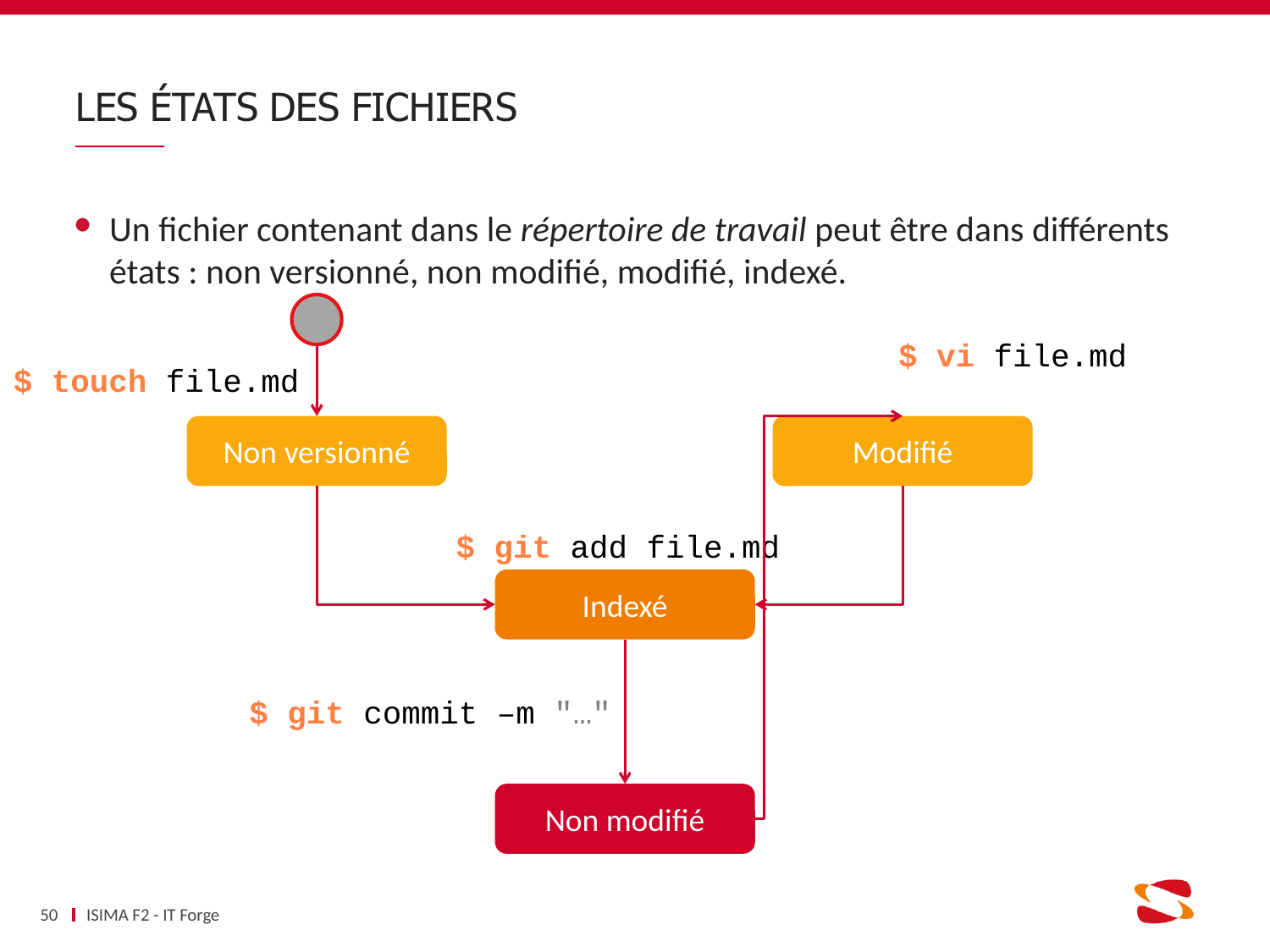

# Les états des fichiers
Un fichier contenant dans le répertoire de travail peut être dans différents états : non versionné, non modifié, modifié, indexé.

$ vi file.md
$ touch file.md
Non versionné
Modifié
$ git add file.md
Indexé
$ git commit –m "…"
Non modifié
50
ISIMA F2 - IT Forge